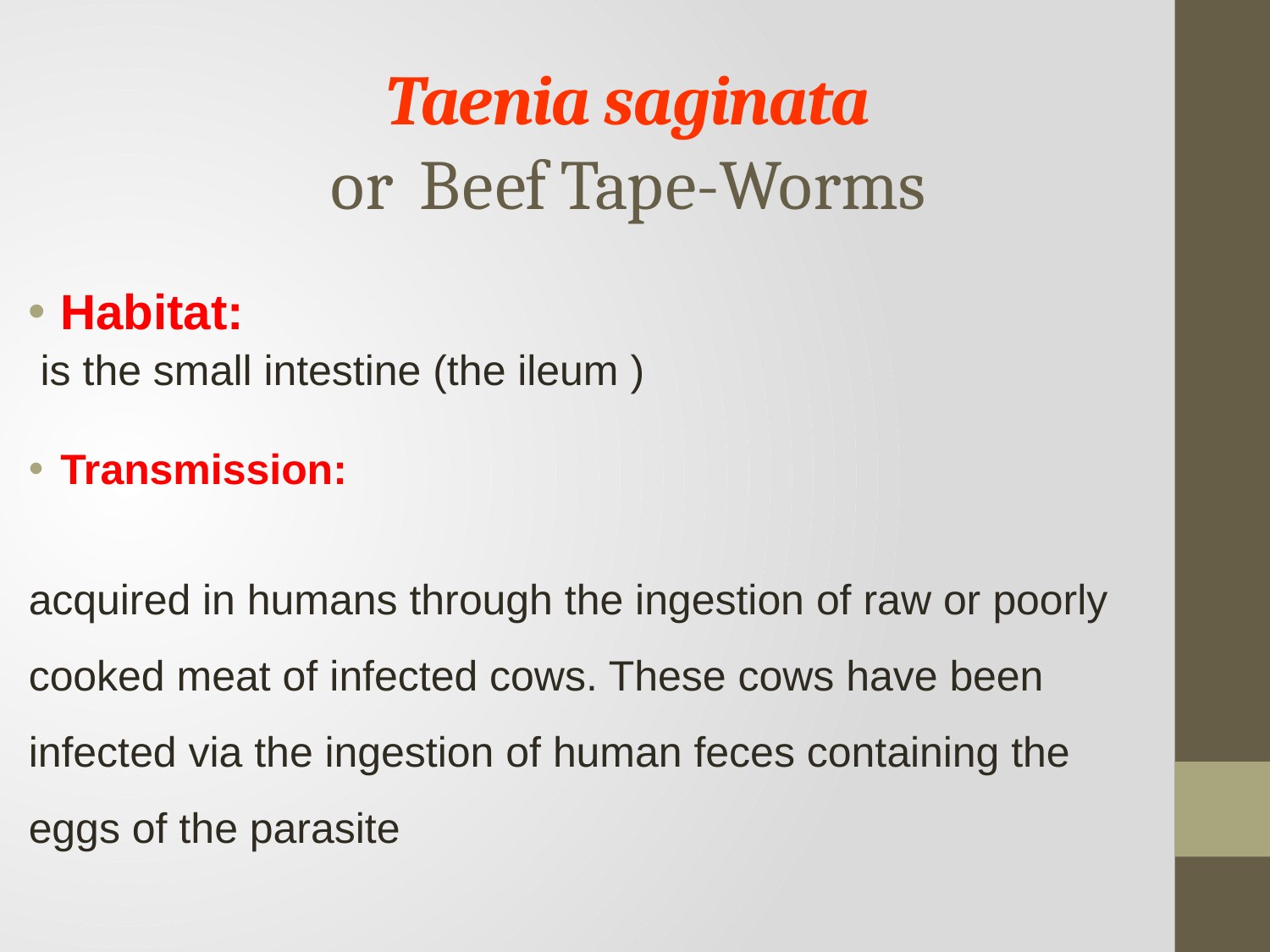

# Taenia saginata or  Beef Tape-Worms
Habitat:
 is the small intestine (the ileum )

Transmission:

acquired in humans through the ingestion of raw or poorly cooked meat of infected cows. These cows have been infected via the ingestion of human feces containing the eggs of the parasite